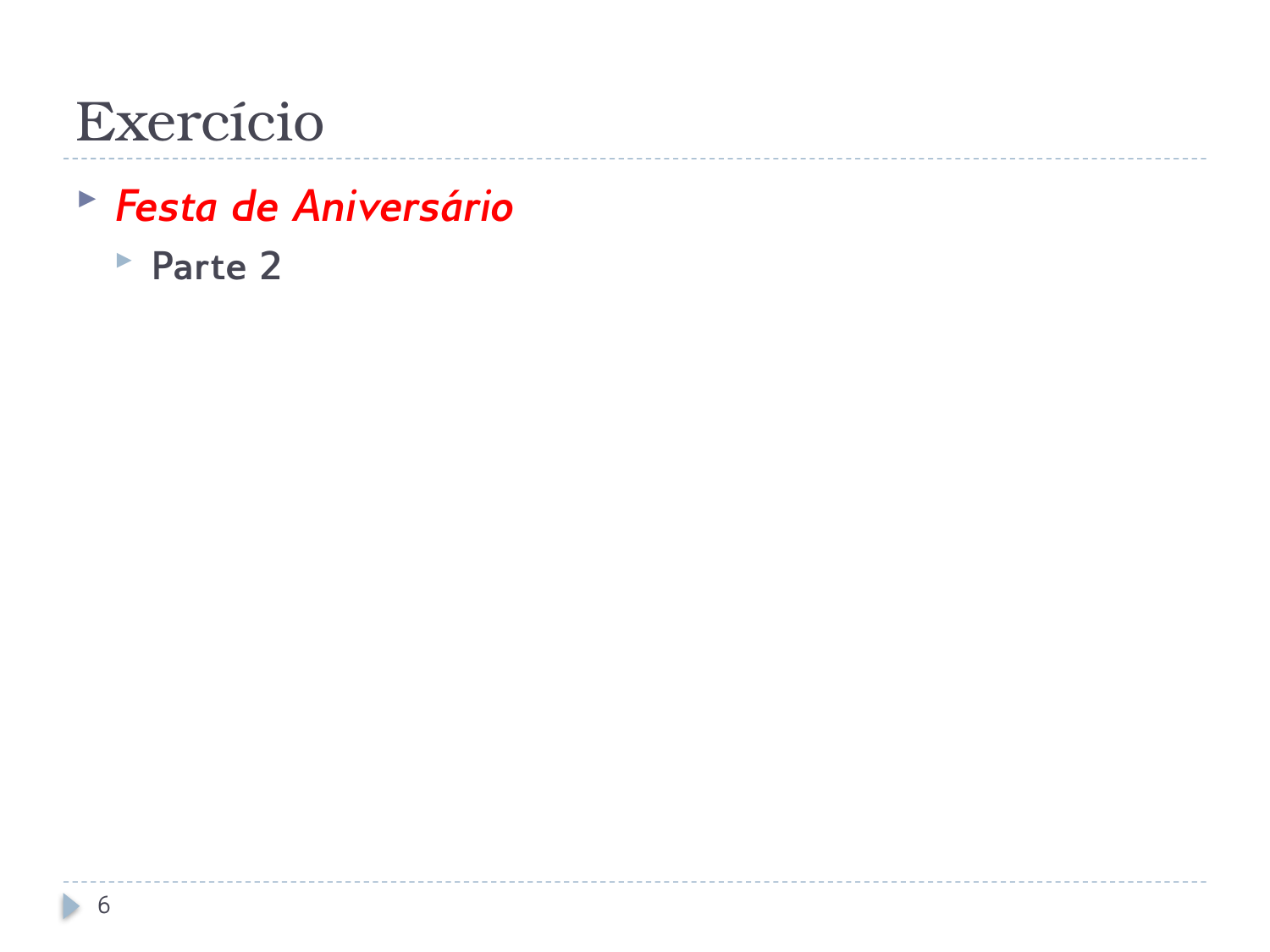

# Exercício
Festa de Aniversário
Parte 2

6